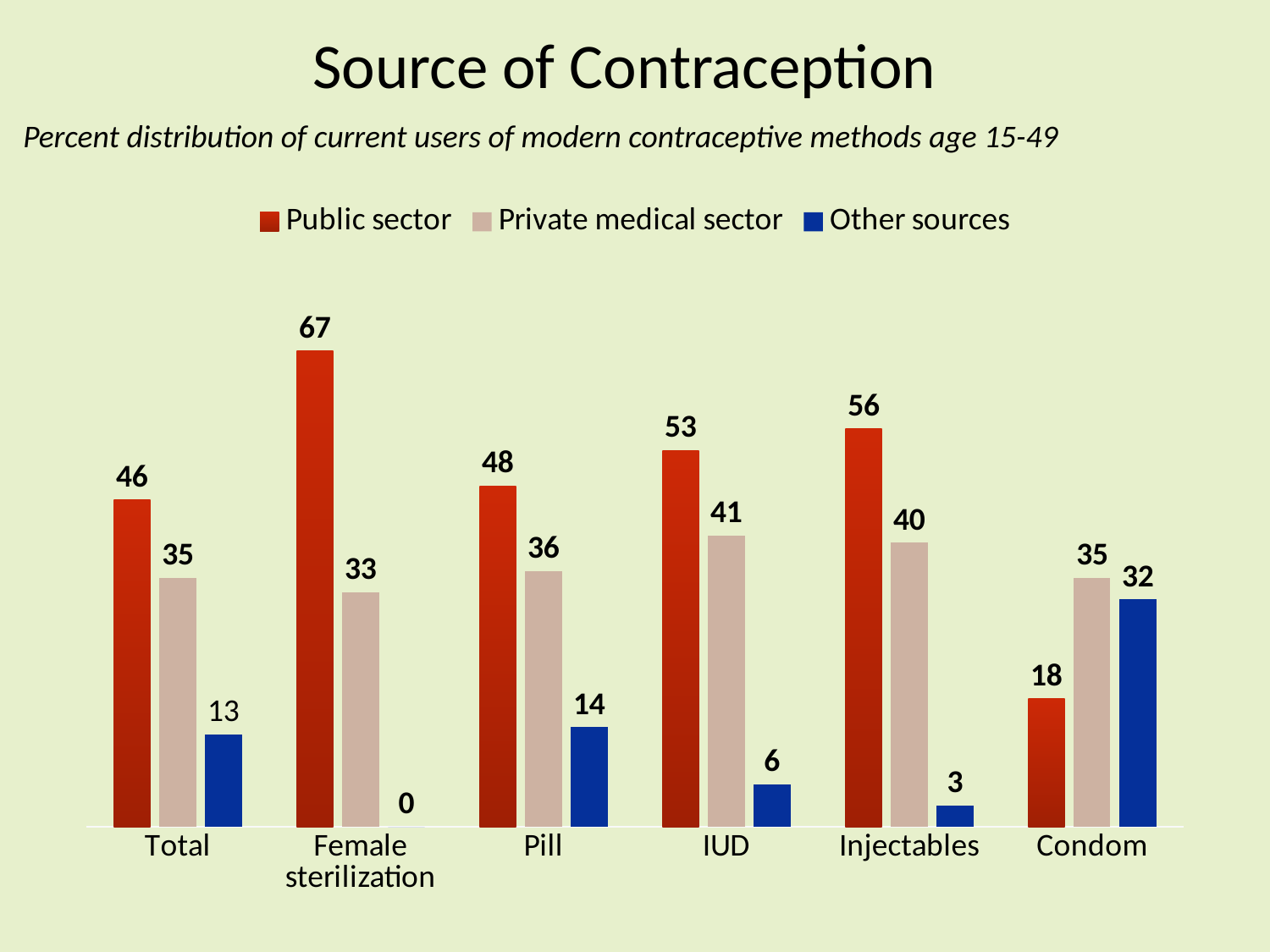

Source of Contraception
Percent distribution of current users of modern contraceptive methods age 15-49

### Chart

| Category | Public sector | Private medical sector | Other sources |
|---|---|---|---|
| Total | 46.0 | 35.0 | 13.0 |
| Female sterilization | 67.0 | 33.0 | 0.0 |
| Pill | 48.0 | 36.0 | 14.0 |
| IUD | 53.0 | 41.0 | 6.0 |
| Injectables | 56.0 | 40.0 | 3.0 |
| Condom | 18.0 | 35.0 | 32.0 |